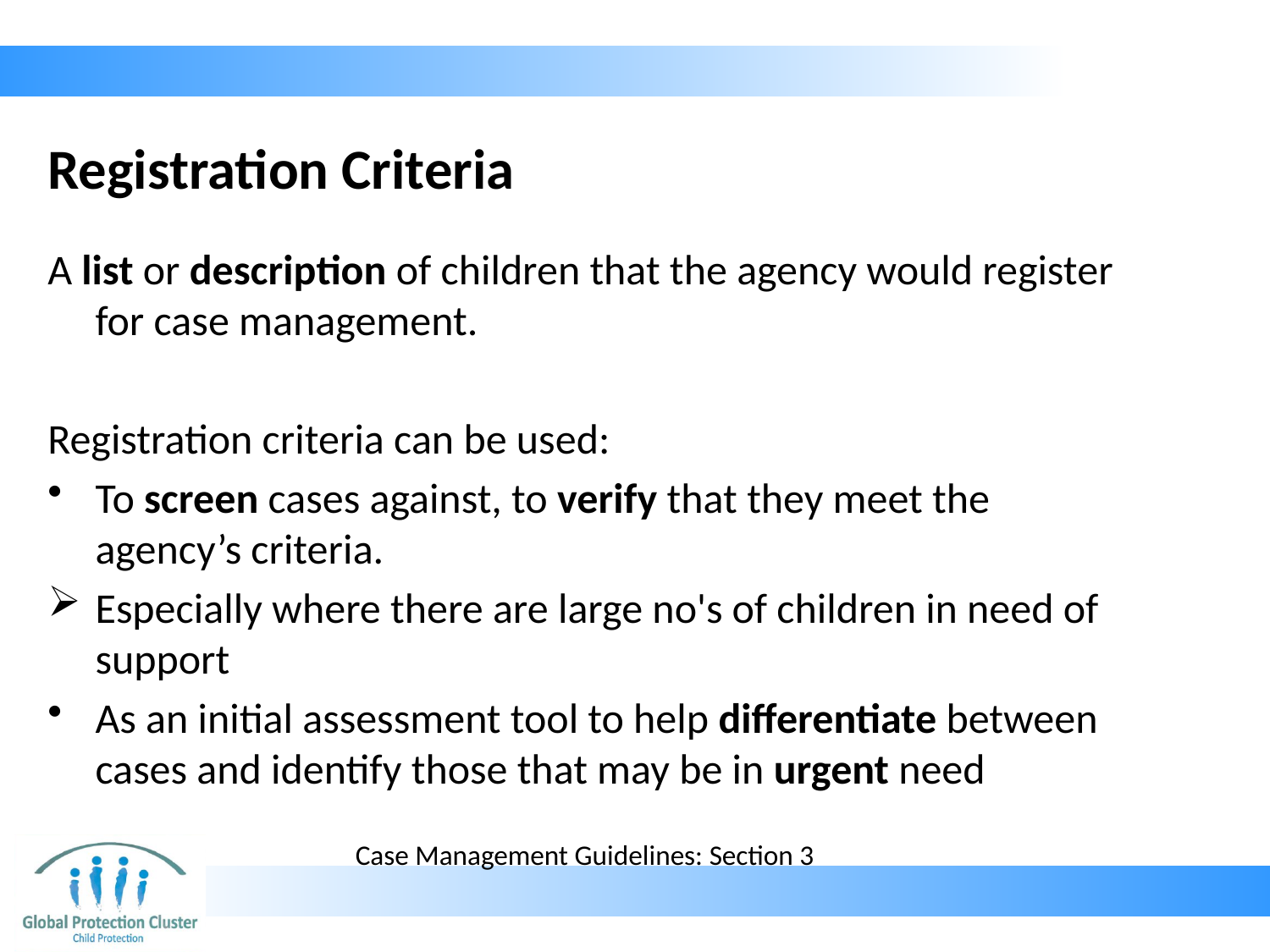

# Registration Criteria
A list or description of children that the agency would register for case management.

Registration criteria can be used:
To screen cases against, to verify that they meet the agency’s criteria.
Especially where there are large no's of children in need of support
As an initial assessment tool to help differentiate between cases and identify those that may be in urgent need

Case Management Guidelines: Section 3